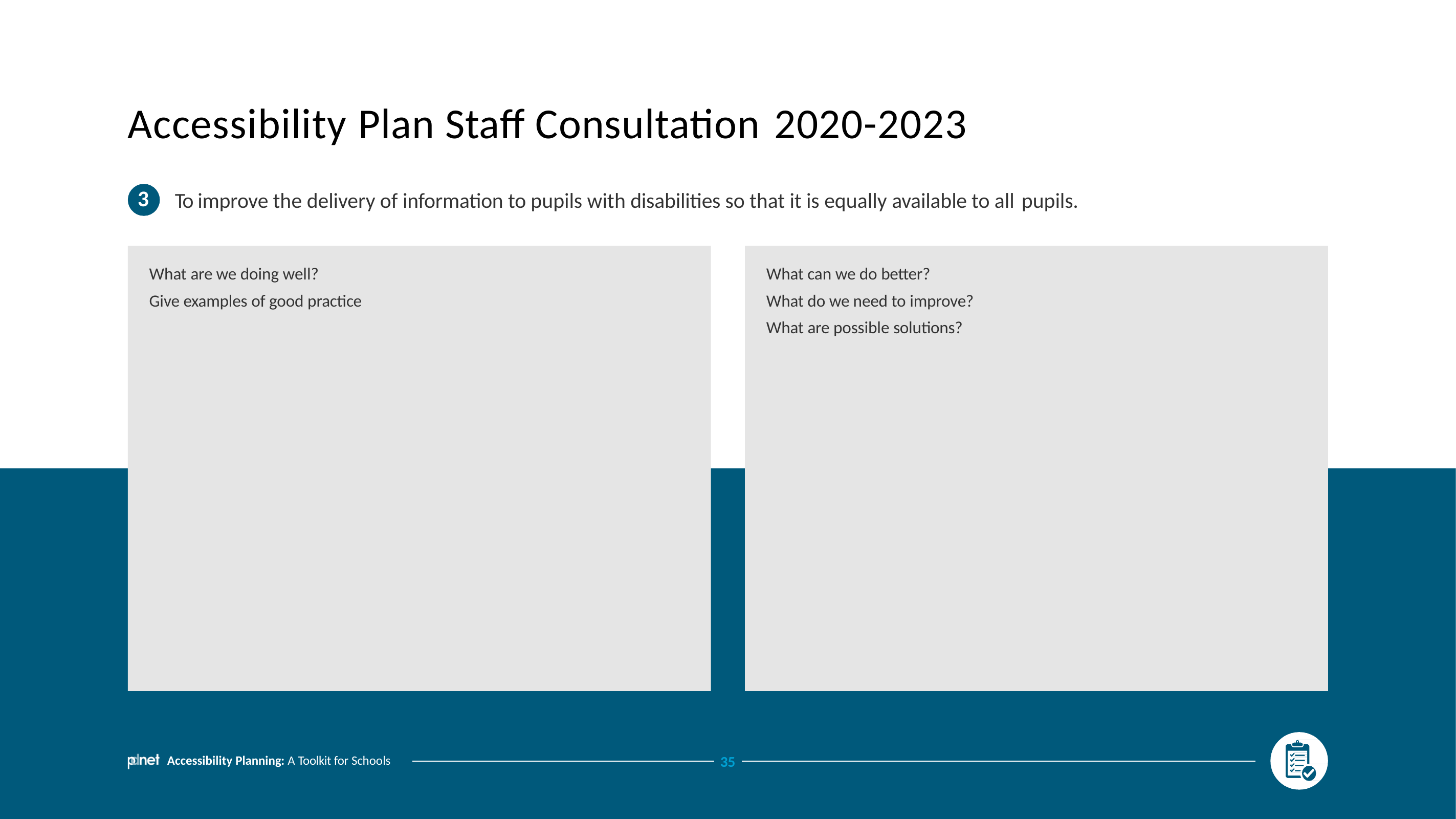

# Accessibility Plan Staff Consultation 2020-2023
3

To improve the delivery of information to pupils with disabilities so that it is equally available to all pupils.

What are we doing well?
Give examples of good practice
What can we do better?
What do we need to improve?
What are possible solutions?

Accessibility Planning: A Toolkit for Schools
35